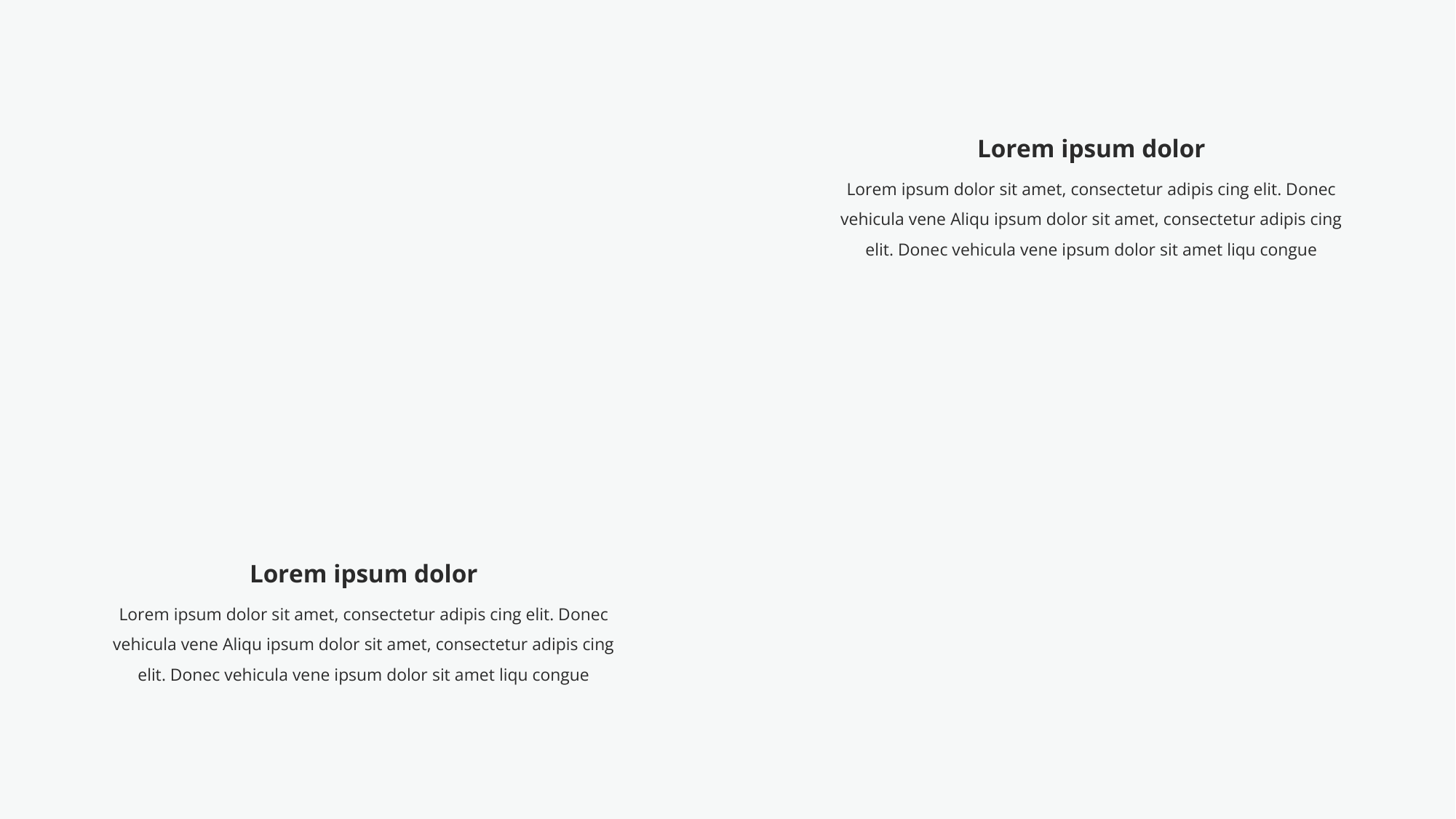

Lorem ipsum dolor
Lorem ipsum dolor sit amet, consectetur adipis cing elit. Donec vehicula vene Aliqu ipsum dolor sit amet, consectetur adipis cing elit. Donec vehicula vene ipsum dolor sit amet liqu congue

Lorem ipsum dolor
Lorem ipsum dolor sit amet, consectetur adipis cing elit. Donec vehicula vene Aliqu ipsum dolor sit amet, consectetur adipis cing elit. Donec vehicula vene ipsum dolor sit amet liqu congue